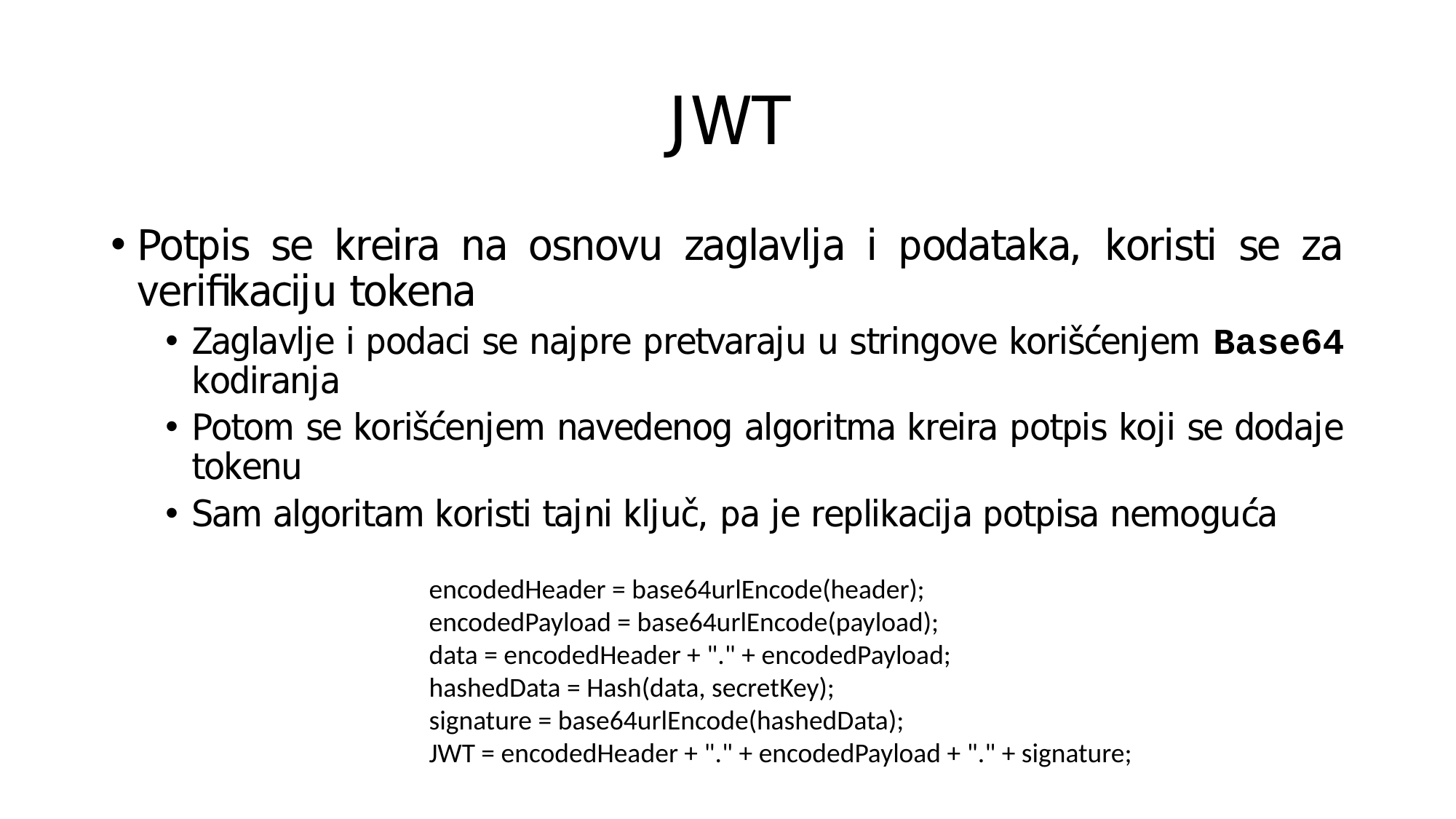

# JWT
Potpis se kreira na osnovu zaglavlja i podataka, koristi se za verifikaciju tokena
Zaglavlje i podaci se najpre pretvaraju u stringove korišćenjem Base64 kodiranja
Potom se korišćenjem navedenog algoritma kreira potpis koji se dodaje tokenu
Sam algoritam koristi tajni ključ, pa je replikacija potpisa nemoguća
encodedHeader = base64urlEncode(header);
encodedPayload = base64urlEncode(payload);
data = encodedHeader + "." + encodedPayload;
hashedData = Hash(data, secretKey);
signature = base64urlEncode(hashedData);
JWT = encodedHeader + "." + encodedPayload + "." + signature;